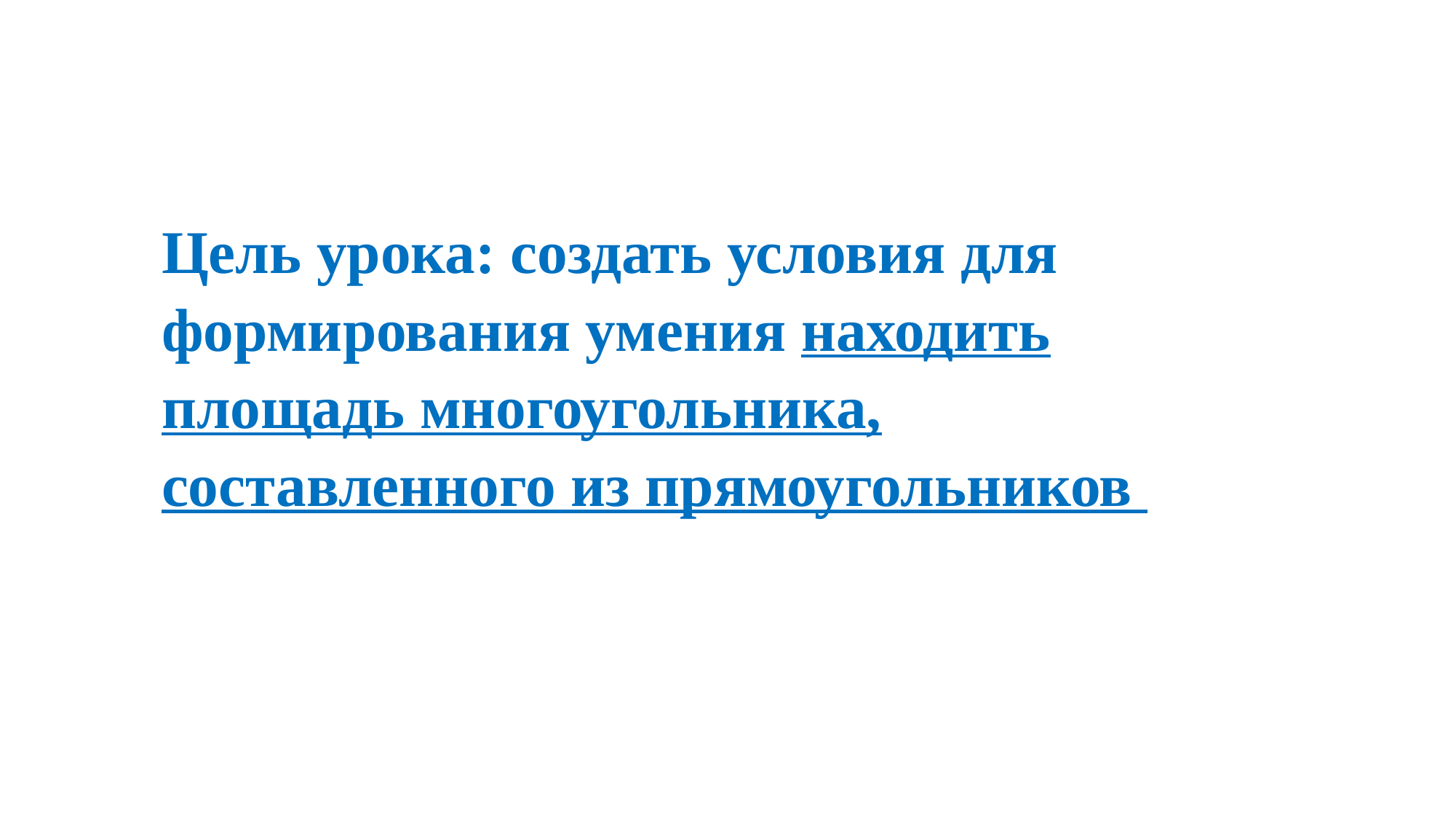

#
Цель урока: создать условия для формирования умения находить площадь многоугольника, составленного из прямоугольников